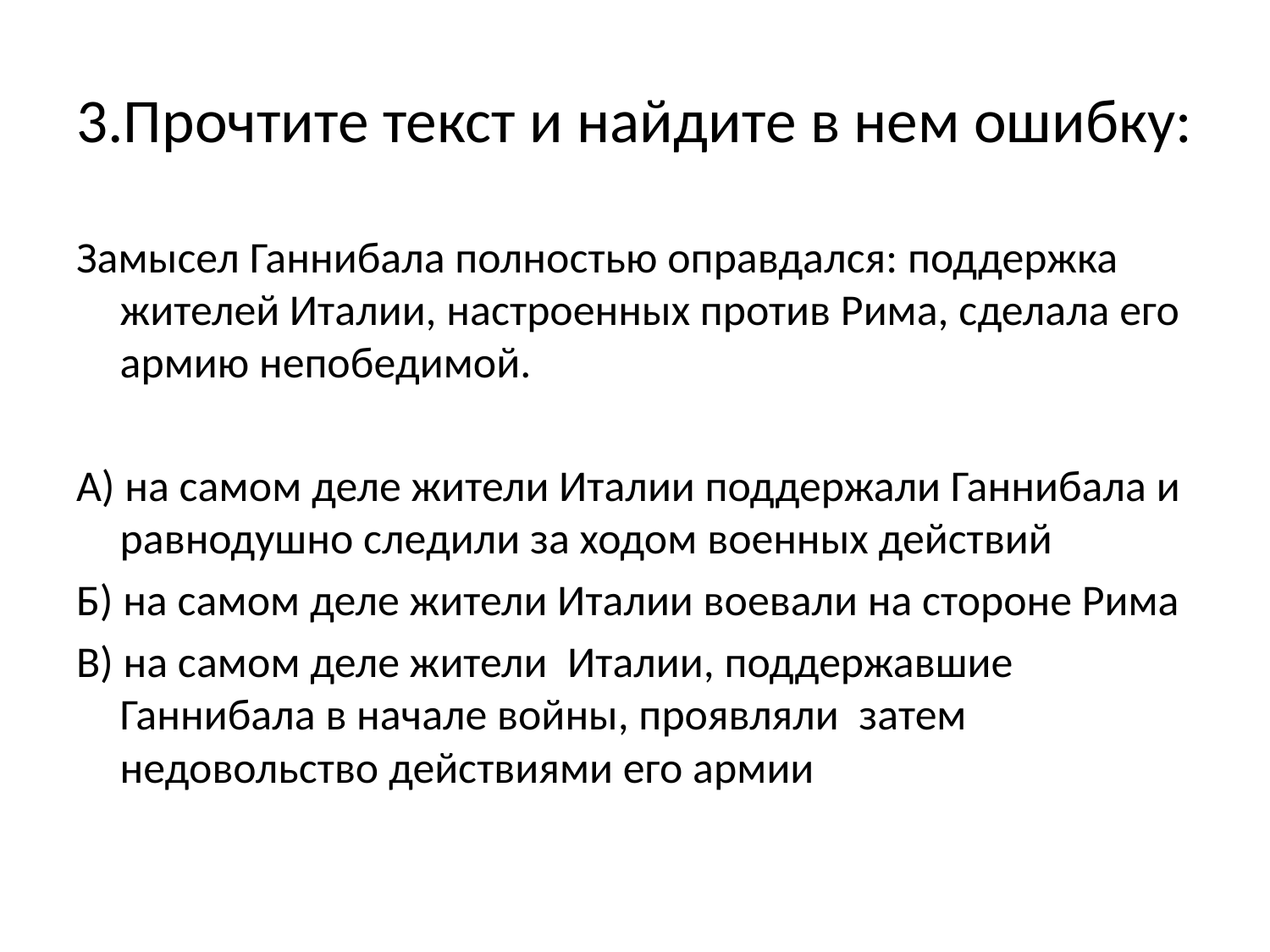

# 3.Прочтите текст и найдите в нем ошибку:
Замысел Ганнибала полностью оправдался: поддержка жителей Италии, настроенных против Рима, сделала его армию непобедимой.

А) на самом деле жители Италии поддержали Ганнибала и равнодушно следили за ходом военных действий
Б) на самом деле жители Италии воевали на стороне Рима
В) на самом деле жители  Италии, поддержавшие Ганнибала в начале войны, проявляли  затем недовольство действиями его армии